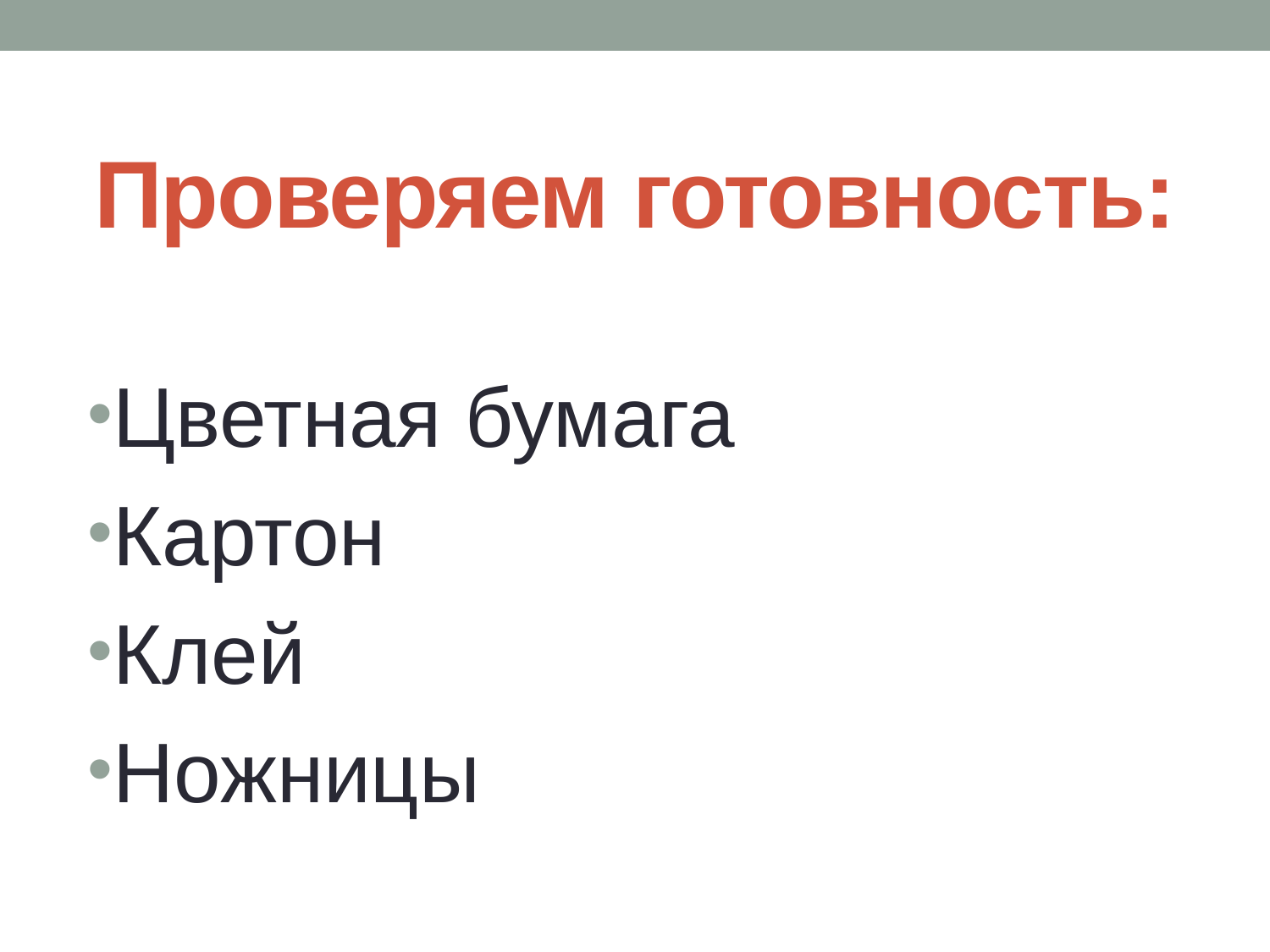

# Проверяем готовность:
Цветная бумага
Картон
Клей
Ножницы